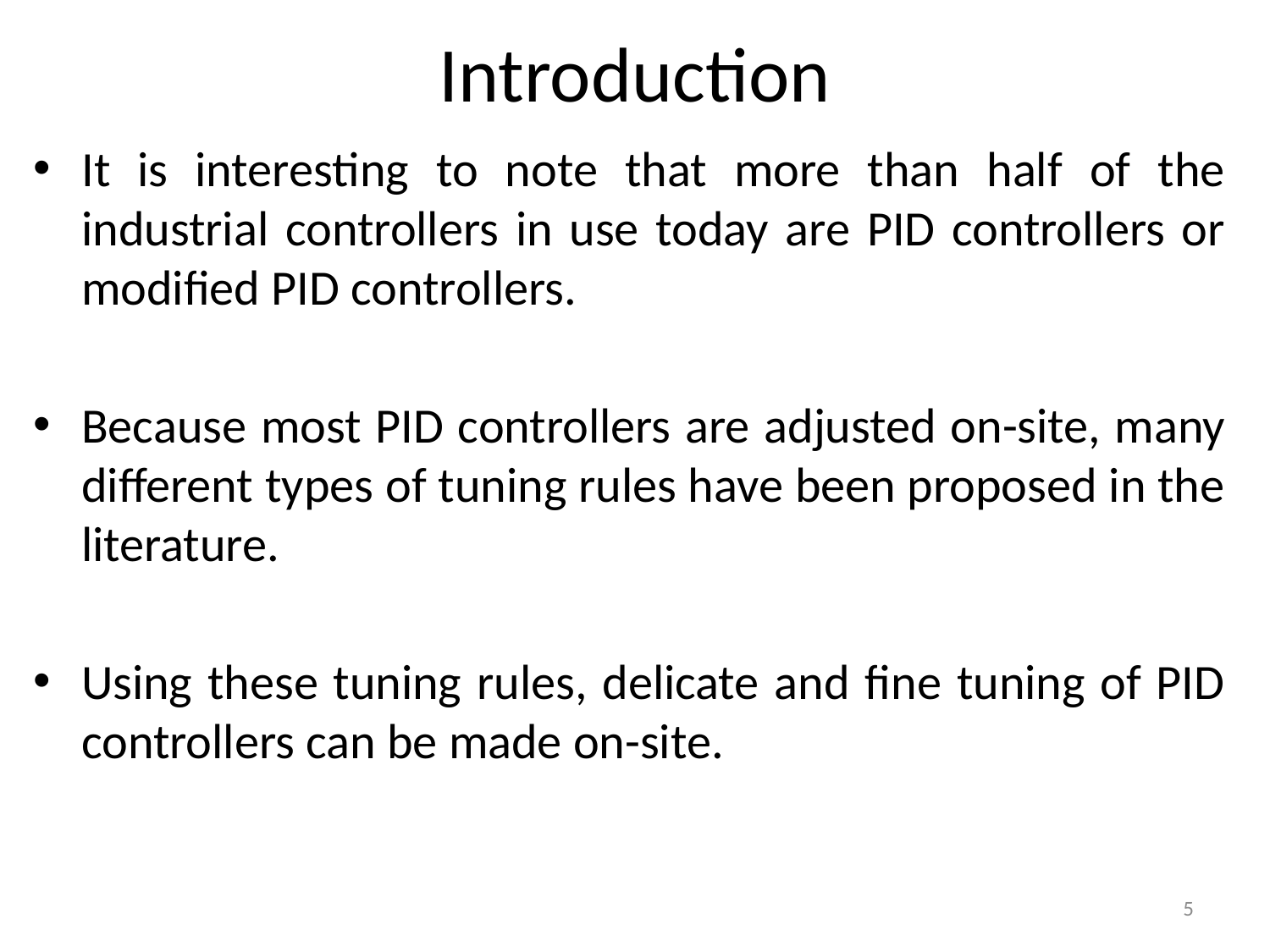

# Introduction
It is interesting to note that more than half of the industrial controllers in use today are PID controllers or modified PID controllers.

Because most PID controllers are adjusted on-site, many different types of tuning rules have been proposed in the literature.

Using these tuning rules, delicate and fine tuning of PID controllers can be made on-site.
5